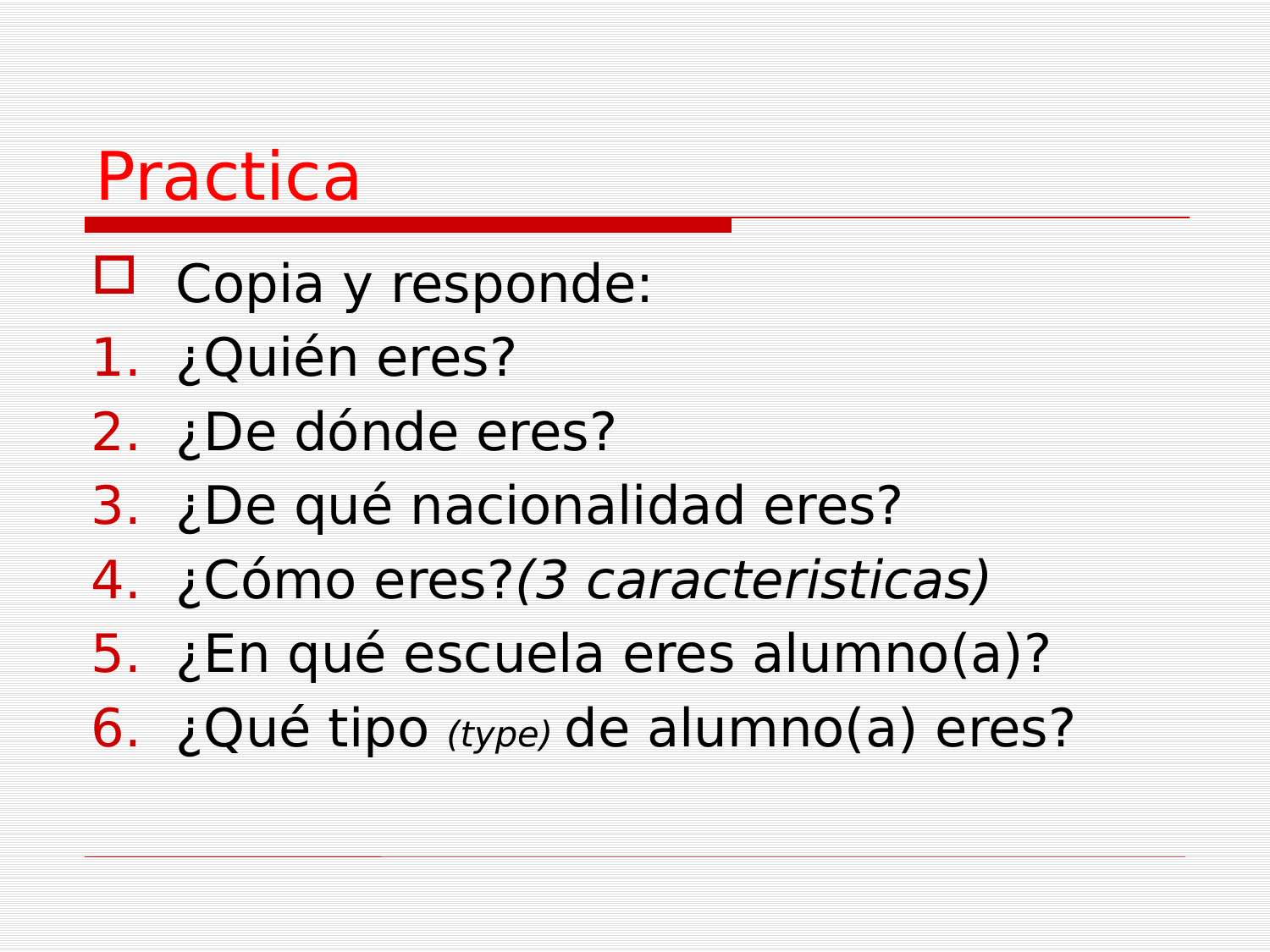

Practica
Copia y responde:
¿Quién eres?
¿De dónde eres?
¿De qué nacionalidad eres?
¿Cómo eres?(3 caracteristicas)
¿En qué escuela eres alumno(a)?
¿Qué tipo (type) de alumno(a) eres?